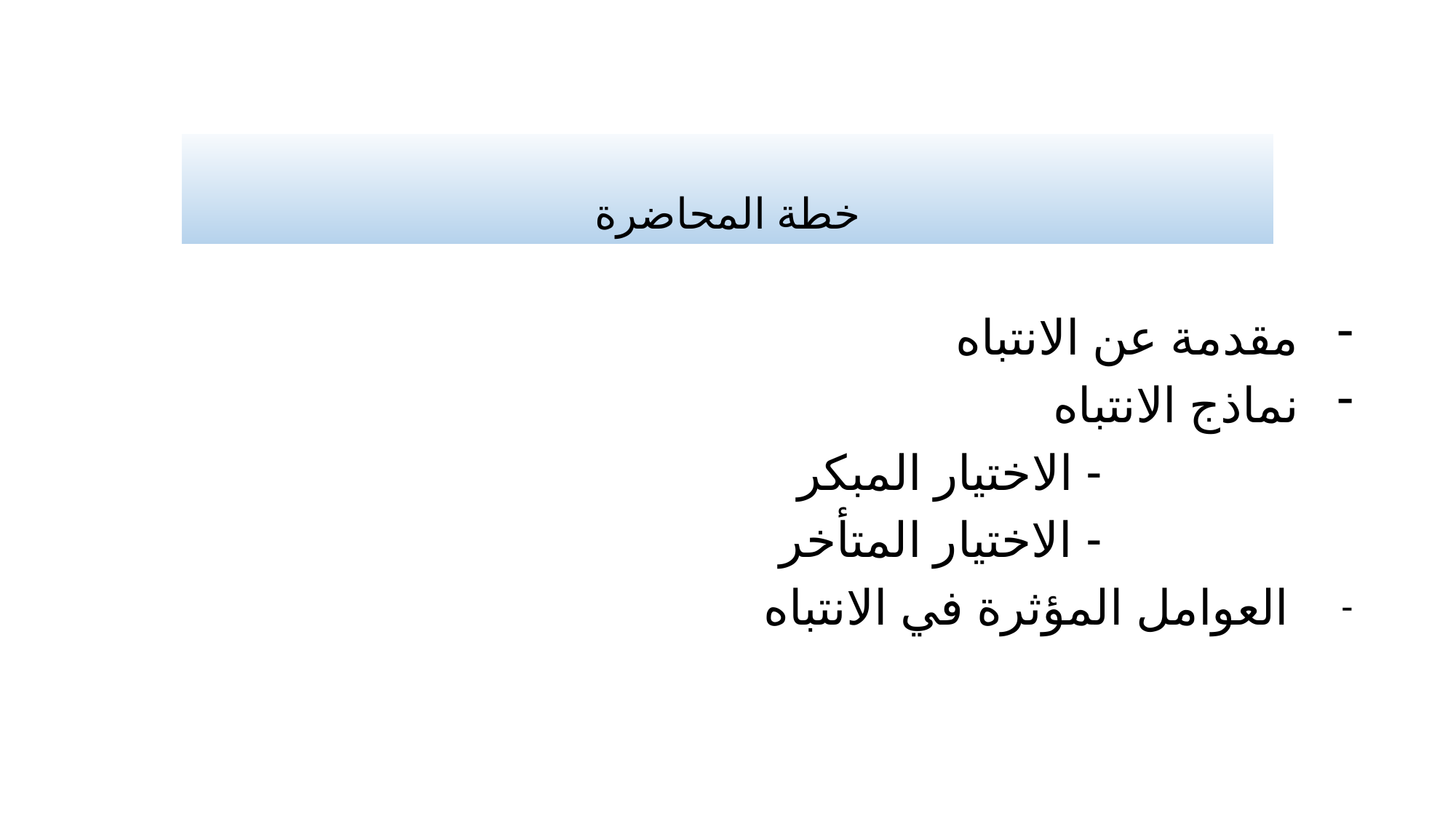

# خطة المحاضرة
مقدمة عن الانتباه
نماذج الانتباه
                    - الاختيار المبكر
                    - الاختيار المتأخر
 العوامل المؤثرة في الانتباه